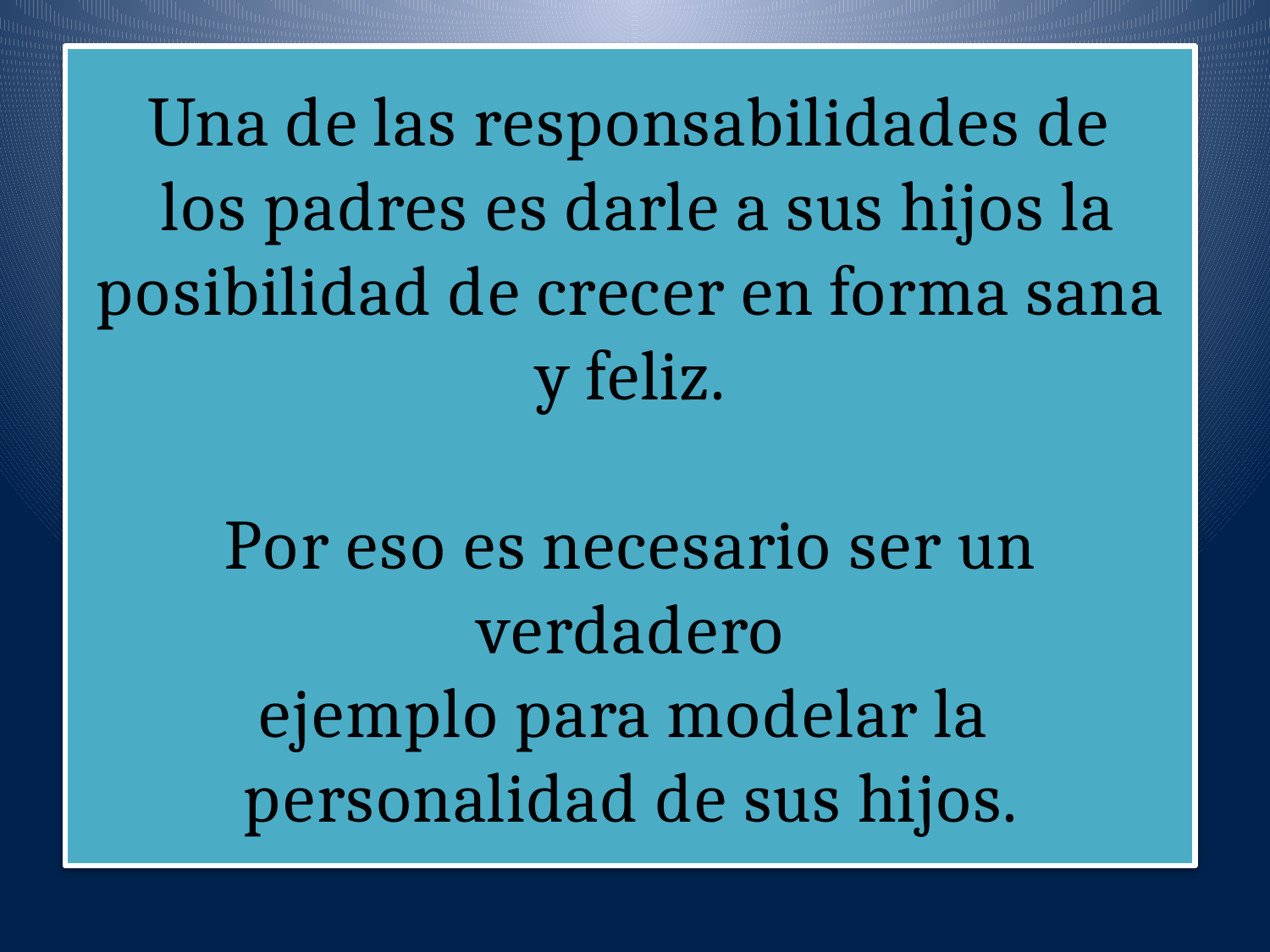

# Una de las responsabilidades de los padres es darle a sus hijos la posibilidad de crecer en forma sana y feliz. Por eso es necesario ser un verdadero ejemplo para modelar la personalidad de sus hijos.